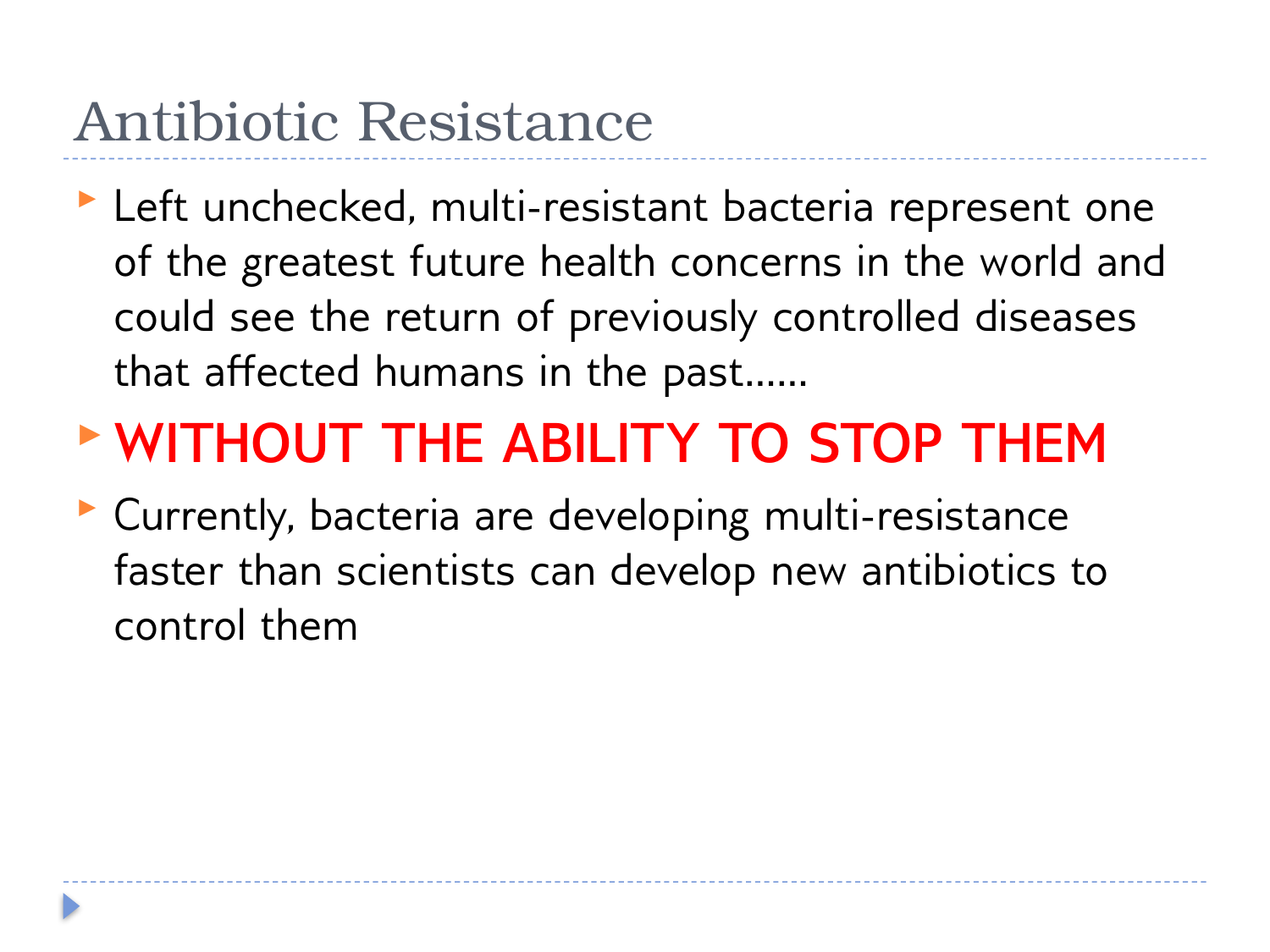

# Antibiotic Resistance
Left unchecked, multi-resistant bacteria represent one of the greatest future health concerns in the world and could see the return of previously controlled diseases that affected humans in the past……
WITHOUT THE ABILITY TO STOP THEM
Currently, bacteria are developing multi-resistance faster than scientists can develop new antibiotics to control them